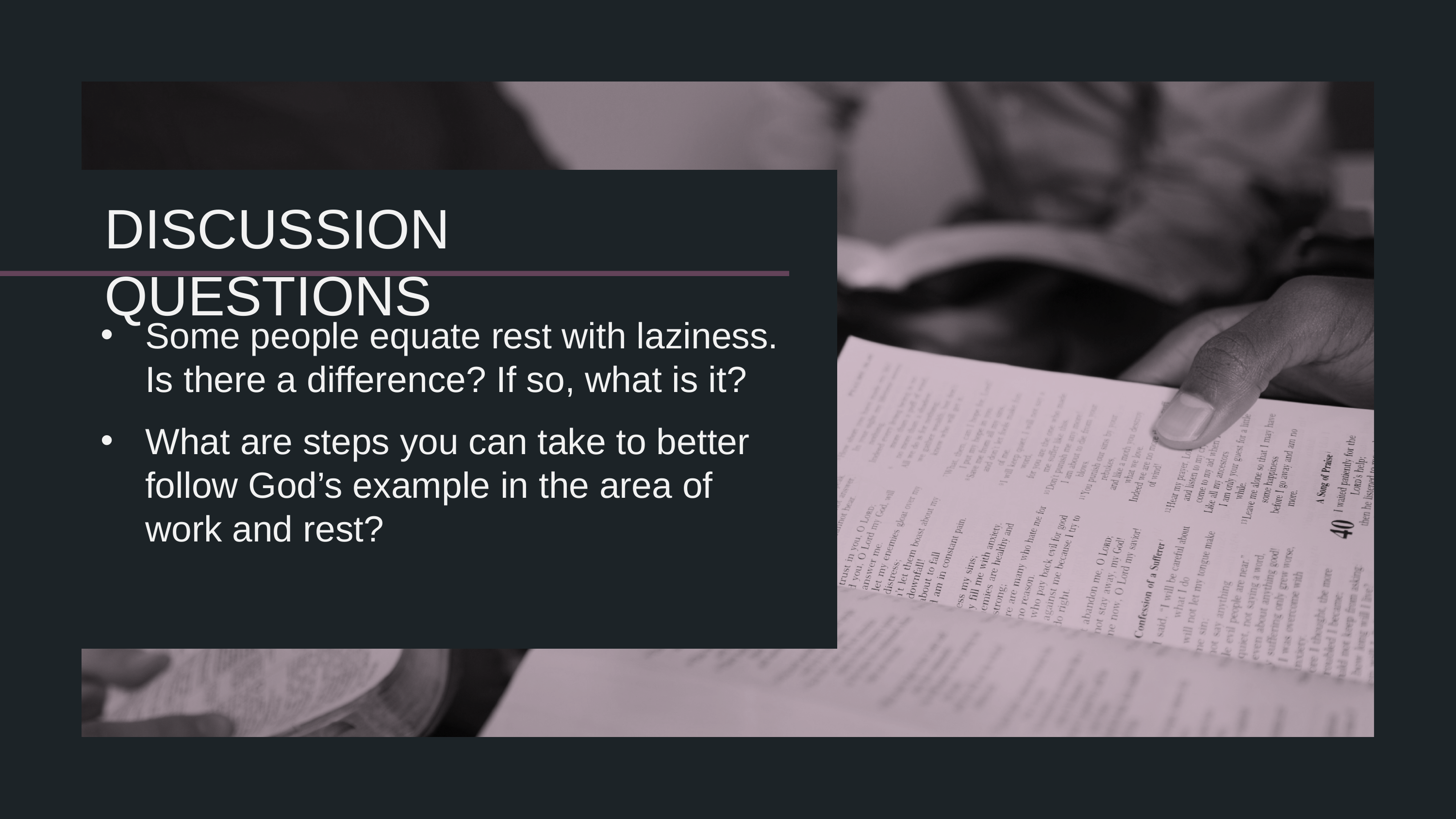

Some people equate rest with laziness. Is there a difference? If so, what is it?
What are steps you can take to better follow God’s example in the area of work and rest?